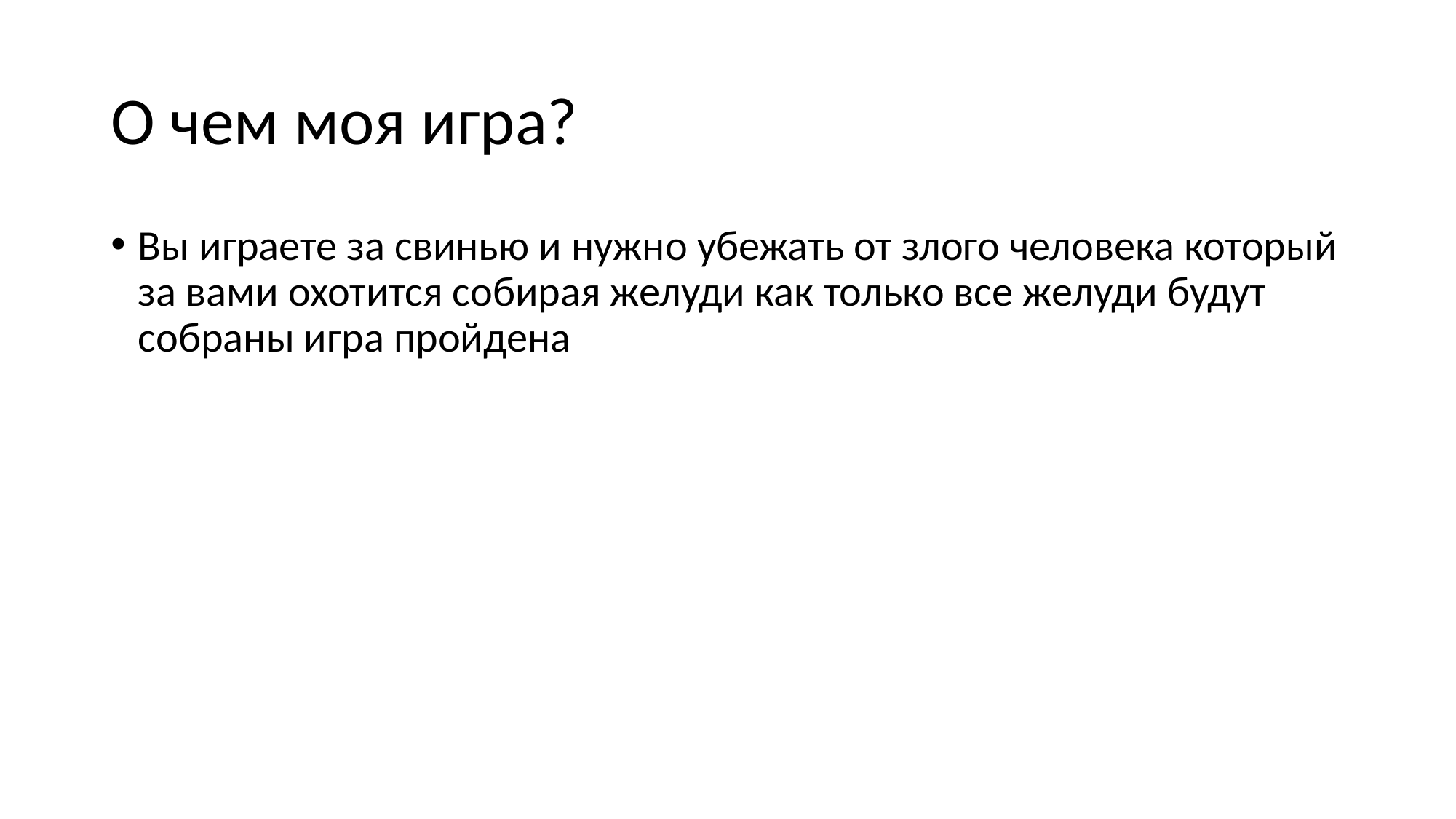

# О чем моя игра?
Вы играете за свинью и нужно убежать от злого человека который за вами охотится собирая желуди как только все желуди будут собраны игра пройдена